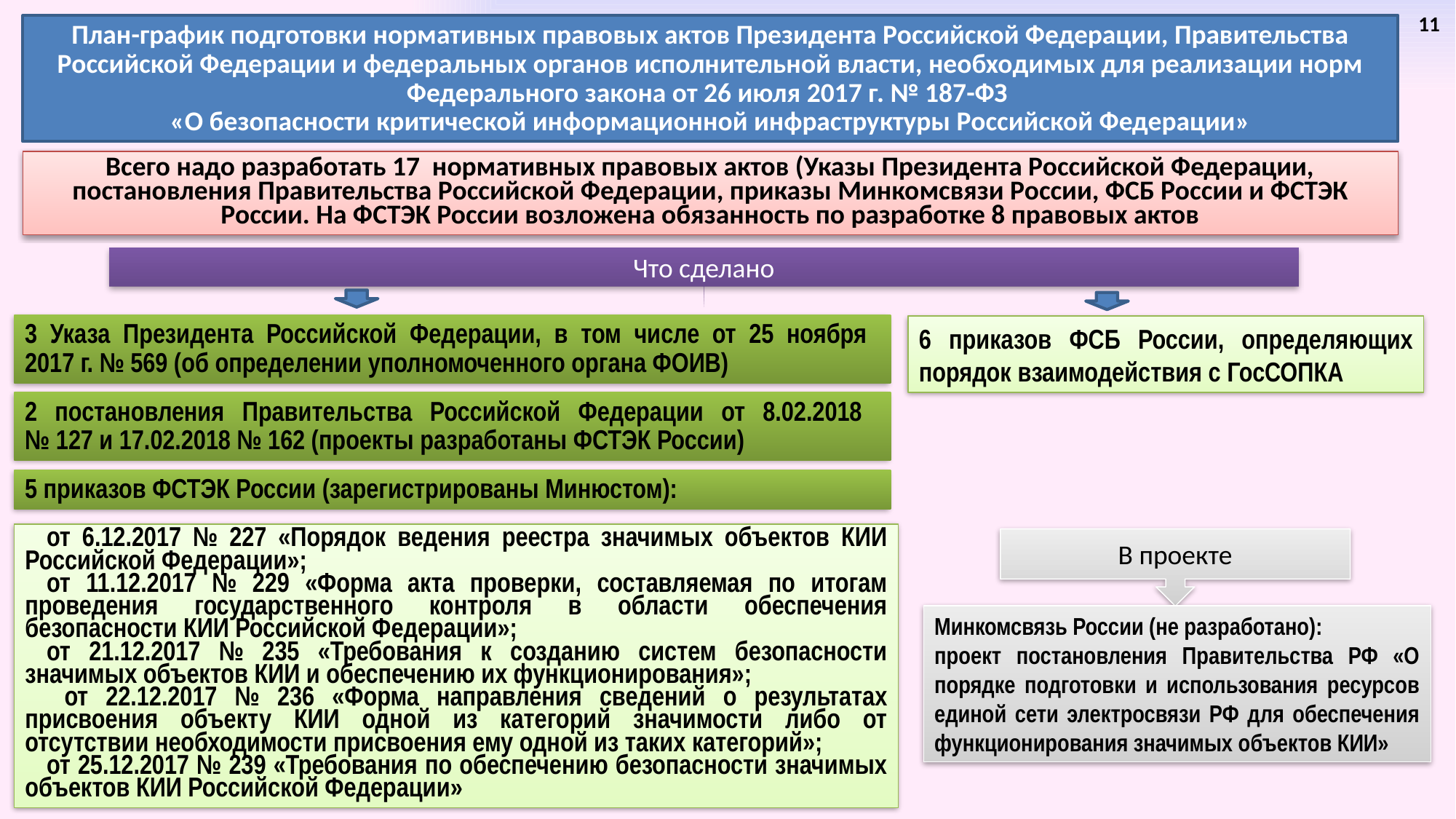

11
План-график подготовки нормативных правовых актов Президента Российской Федерации, Правительства Российской Федерации и федеральных органов исполнительной власти, необходимых для реализации норм Федерального закона от 26 июля 2017 г. № 187-ФЗ
«О безопасности критической информационной инфраструктуры Российской Федерации»
Всего надо разработать 17  нормативных правовых актов (Указы Президента Российской Федерации, постановления Правительства Российской Федерации, приказы Минкомсвязи России, ФСБ России и ФСТЭК России. На ФСТЭК России возложена обязанность по разработке 8 правовых актов
Что сделано

3 Указа Президента Российской Федерации, в том числе от 25 ноября
2017 г. № 569 (об определении уполномоченного органа ФОИВ)
6 приказов ФСБ России, определяющих порядок взаимодействия с ГосСОПКА
2 постановления Правительства Российской Федерации от 8.02.2018
№ 127 и 17.02.2018 № 162 (проекты разработаны ФСТЭК России)
5 приказов ФСТЭК России (зарегистрированы Минюстом):
от 6.12.2017 № 227 «Порядок ведения реестра значимых объектов КИИ Российской Федерации»;
от 11.12.2017 № 229 «Форма акта проверки, составляемая по итогам проведения государственного контроля в области обеспечения безопасности КИИ Российской Федерации»;
от 21.12.2017 № 235 «Требования к созданию систем безопасности значимых объектов КИИ и обеспечению их функционирования»;
 от 22.12.2017 № 236 «Форма направления сведений о результатах присвоения объекту КИИ одной из категорий значимости либо от отсутствии необходимости присвоения ему одной из таких категорий»;
от 25.12.2017 № 239 «Требования по обеспечению безопасности значимых объектов КИИ Российской Федерации»
В проекте
Минкомсвязь России (не разработано):
проект постановления Правительства РФ «О порядке подготовки и использования ресурсов единой сети электросвязи РФ для обеспечения функционирования значимых объектов КИИ»